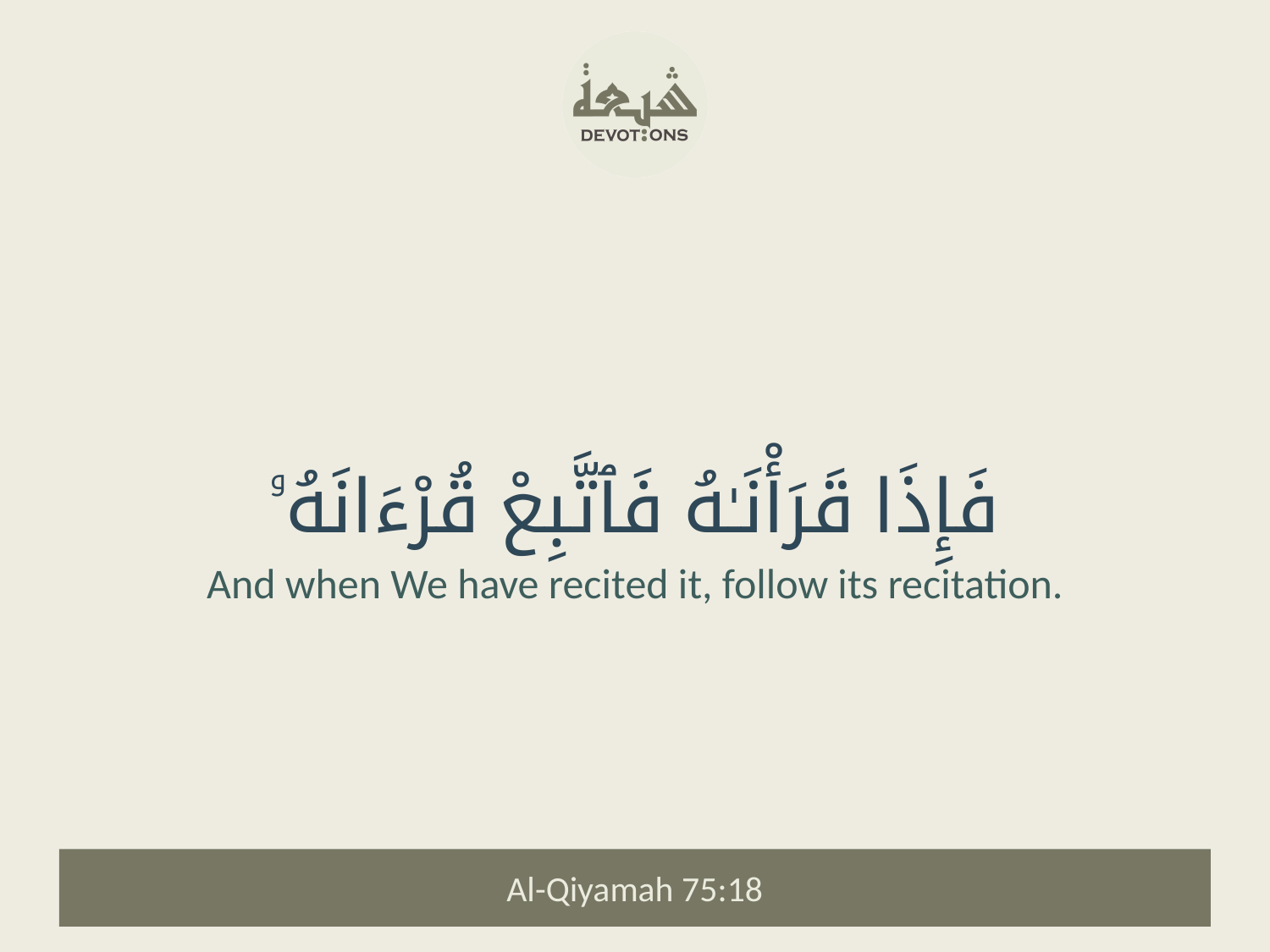

فَإِذَا قَرَأْنَـٰهُ فَٱتَّبِعْ قُرْءَانَهُۥ
And when We have recited it, follow its recitation.
Al-Qiyamah 75:18